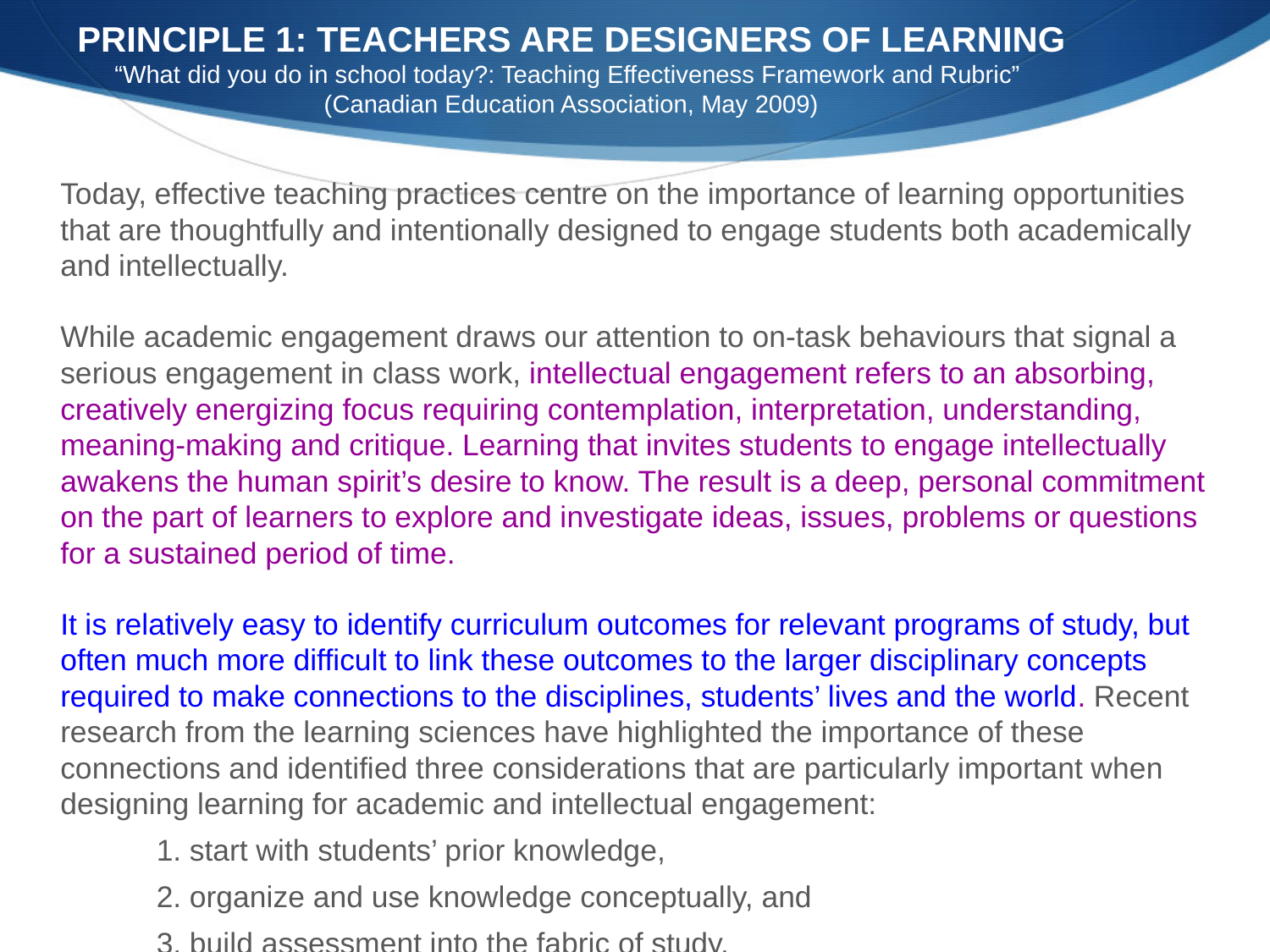

PRINCIPLE 1: TEACHERS ARE DESIGNERS OF LEARNING
“What did you do in school today?: Teaching Effectiveness Framework and Rubric”
(Canadian Education Association, May 2009)
	Today, effective teaching practices centre on the importance of learning opportunities that are thoughtfully and intentionally designed to engage students both academically and intellectually.
	While academic engagement draws our attention to on-task behaviours that signal a serious engagement in class work, intellectual engagement refers to an absorbing, creatively energizing focus requiring contemplation, interpretation, understanding, meaning-making and critique. Learning that invites students to engage intellectually awakens the human spirit’s desire to know. The result is a deep, personal commitment on the part of learners to explore and investigate ideas, issues, problems or questions for a sustained period of time.
	It is relatively easy to identify curriculum outcomes for relevant programs of study, but often much more difficult to link these outcomes to the larger disciplinary concepts required to make connections to the disciplines, students’ lives and the world. Recent research from the learning sciences have highlighted the importance of these connections and identified three considerations that are particularly important when designing learning for academic and intellectual engagement:
1. start with students’ prior knowledge,
2. organize and use knowledge conceptually, and
3. build assessment into the fabric of study.